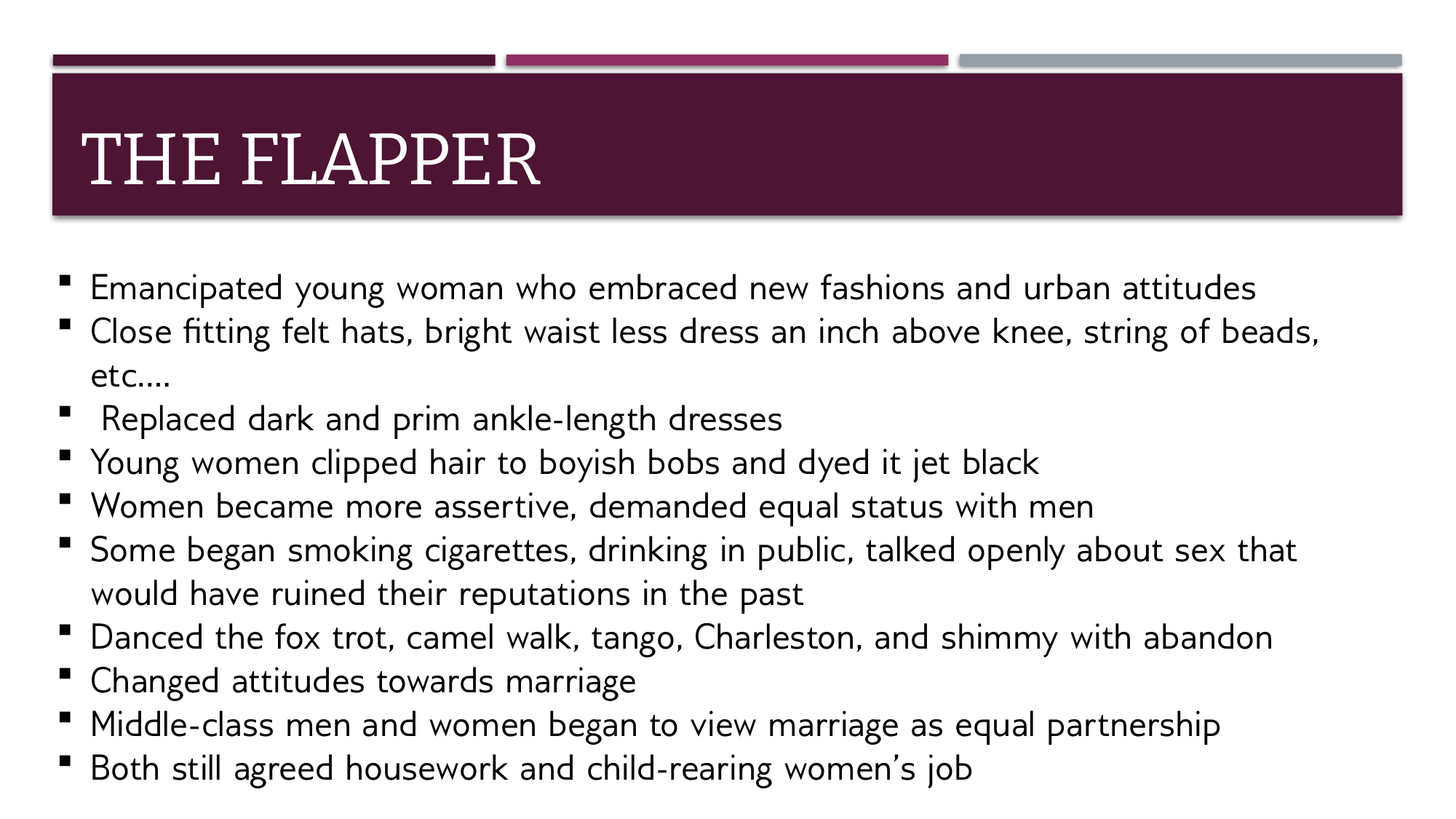

# The Flapper
Emancipated young woman who embraced new fashions and urban attitudes
Close fitting felt hats, bright waist less dress an inch above knee, string of beads, etc.…
 Replaced dark and prim ankle-length dresses
Young women clipped hair to boyish bobs and dyed it jet black
Women became more assertive, demanded equal status with men
Some began smoking cigarettes, drinking in public, talked openly about sex that would have ruined their reputations in the past
Danced the fox trot, camel walk, tango, Charleston, and shimmy with abandon
Changed attitudes towards marriage
Middle-class men and women began to view marriage as equal partnership
Both still agreed housework and child-rearing women’s job